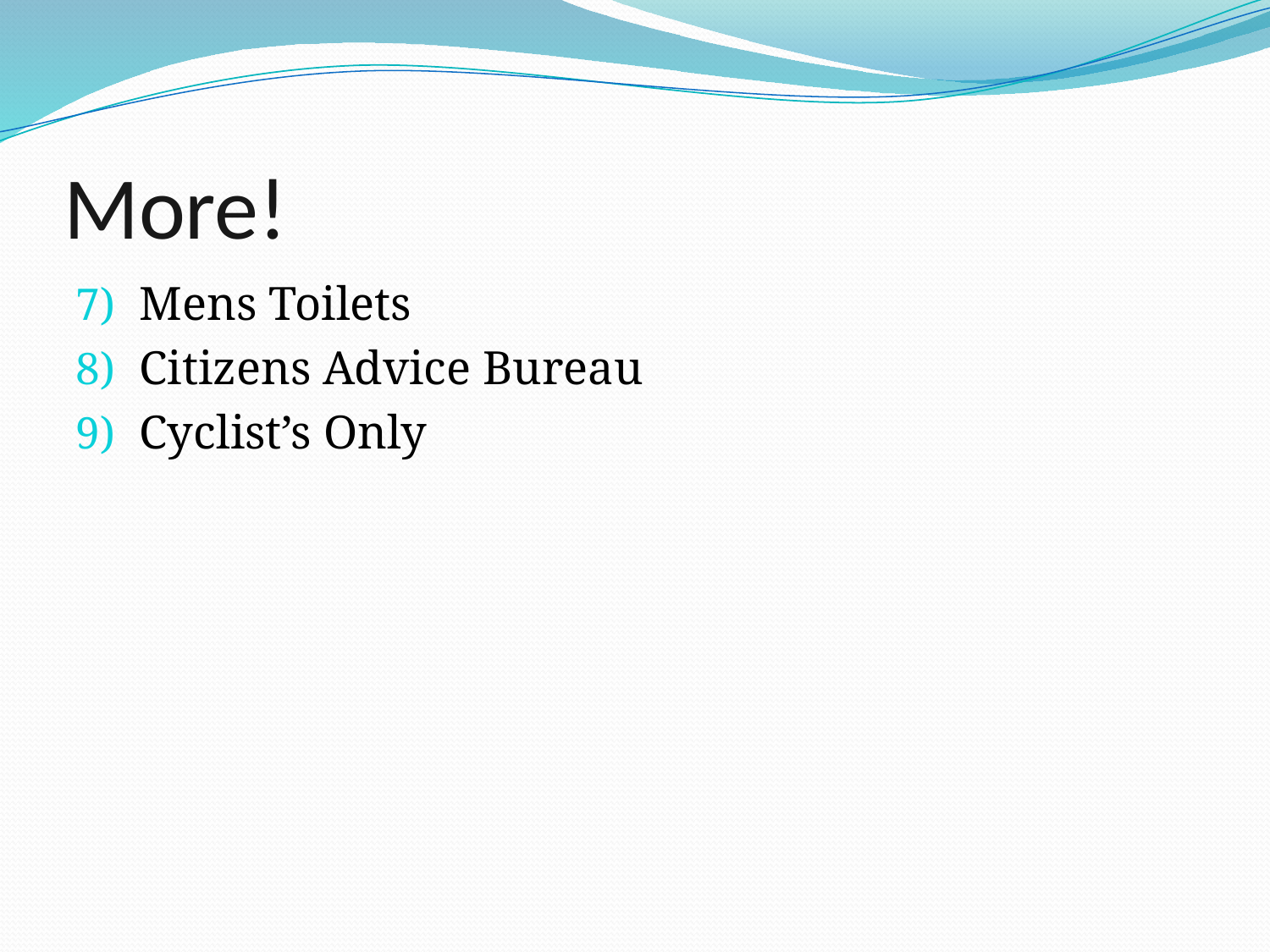

# More!
Mens Toilets
Citizens Advice Bureau
Cyclist’s Only